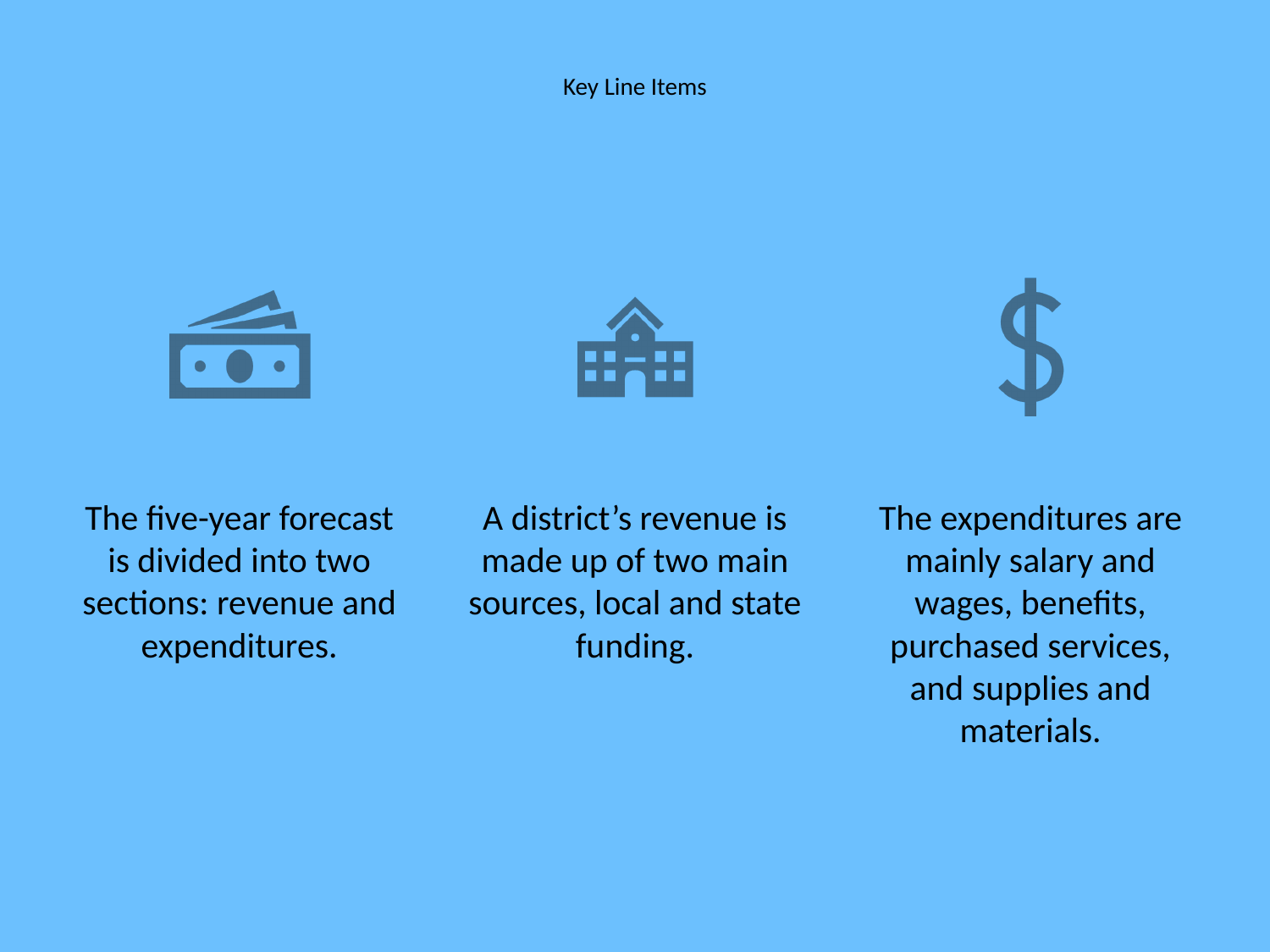

# Key Line Items
The five-year forecast is divided into two sections: revenue and expenditures.
A district’s revenue is made up of two main sources, local and state funding.
The expenditures are mainly salary and wages, benefits, purchased services, and supplies and materials.